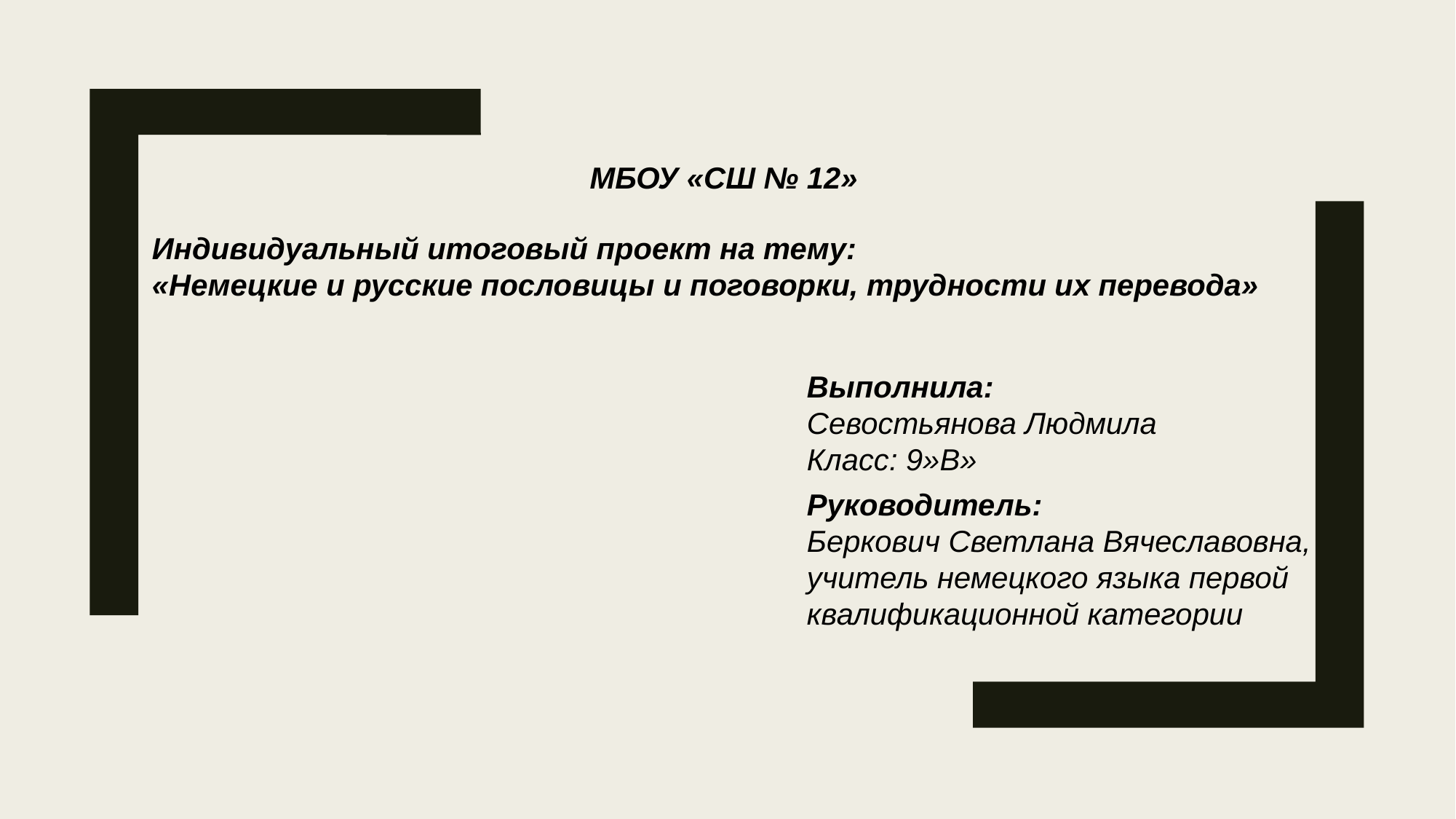

МБОУ «СШ № 12»
#
Индивидуальный итоговый проект на тему:
«Немецкие и русские пословицы и поговорки, трудности их перевода»
Выполнила:
Севостьянова Людмила
Класс: 9»В»
Руководитель:
Беркович Светлана Вячеславовна,
учитель немецкого языка первой квалификационной категории